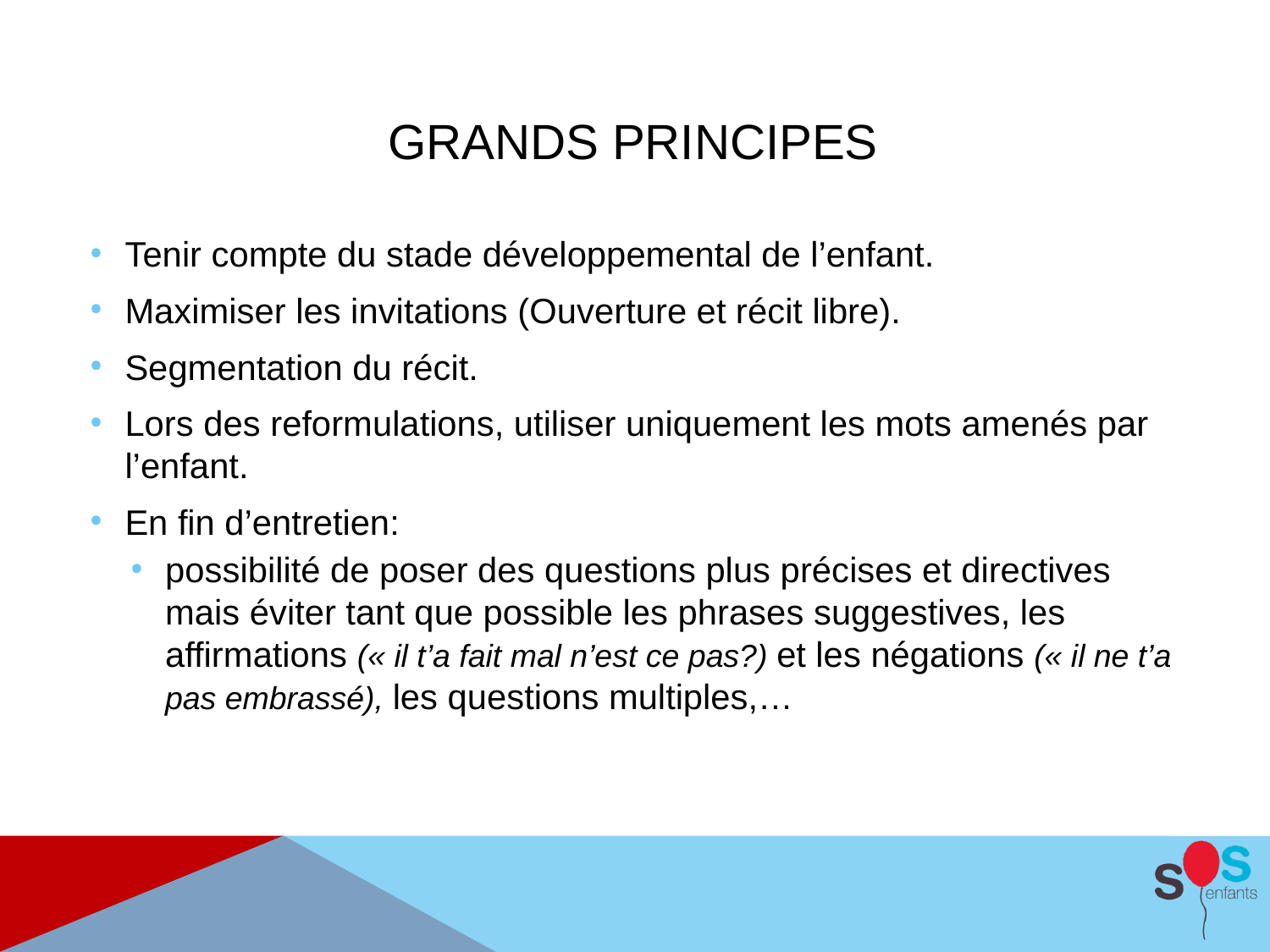

# Grands Principes
Tenir compte du stade développemental de l’enfant.
Maximiser les invitations (Ouverture et récit libre).
Segmentation du récit.
Lors des reformulations, utiliser uniquement les mots amenés par l’enfant.
En fin d’entretien:
possibilité de poser des questions plus précises et directives mais éviter tant que possible les phrases suggestives, les affirmations (« il t’a fait mal n’est ce pas?) et les négations (« il ne t’a pas embrassé), les questions multiples,…